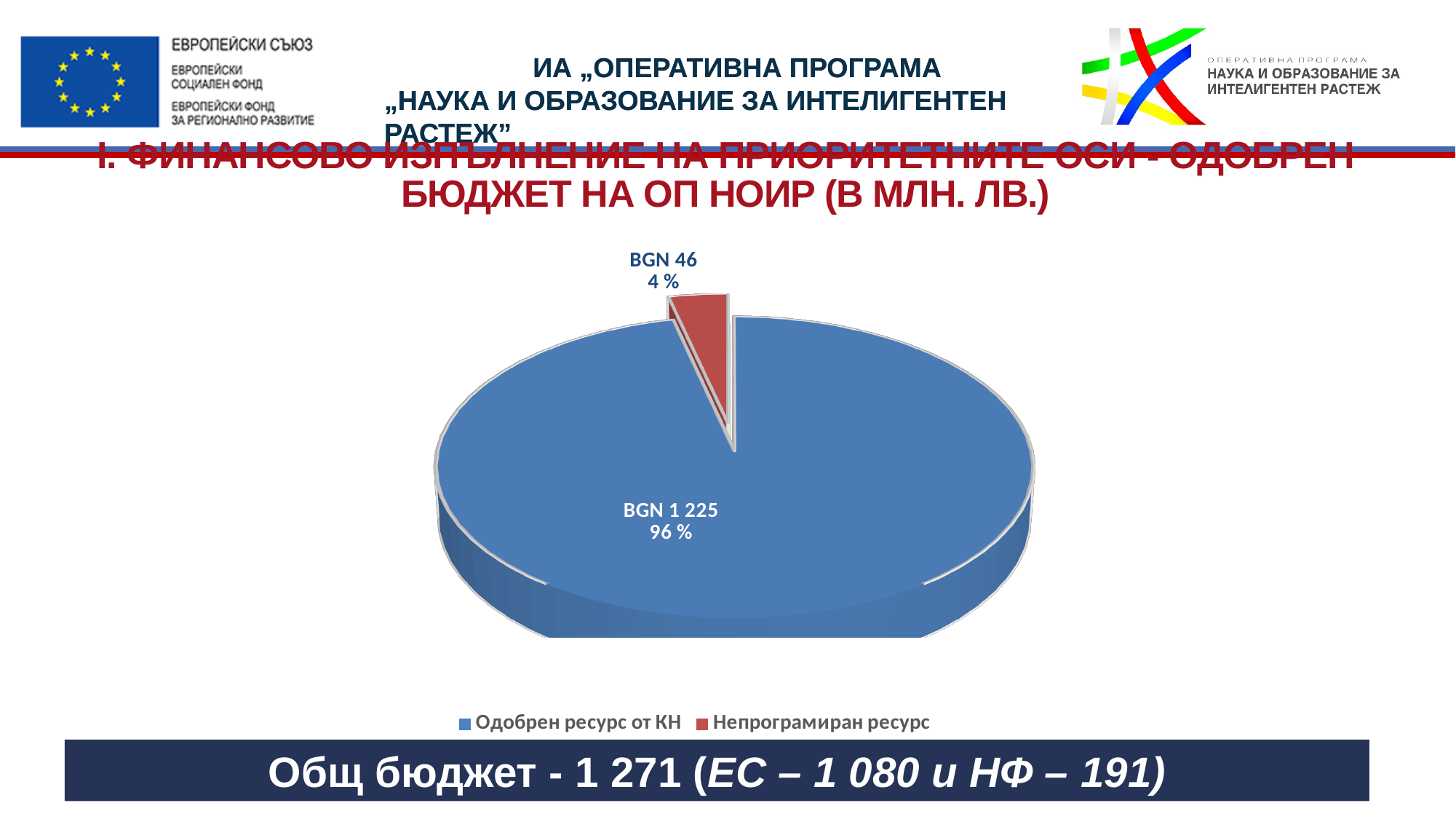

# I. Финансово изпълнение на приоритетните оси - одобрен бюджет на ОП НОИР (в млн. лв.)

[unsupported chart]

Общ бюджет - 1 271 (ЕС – 1 080 и НФ – 191)